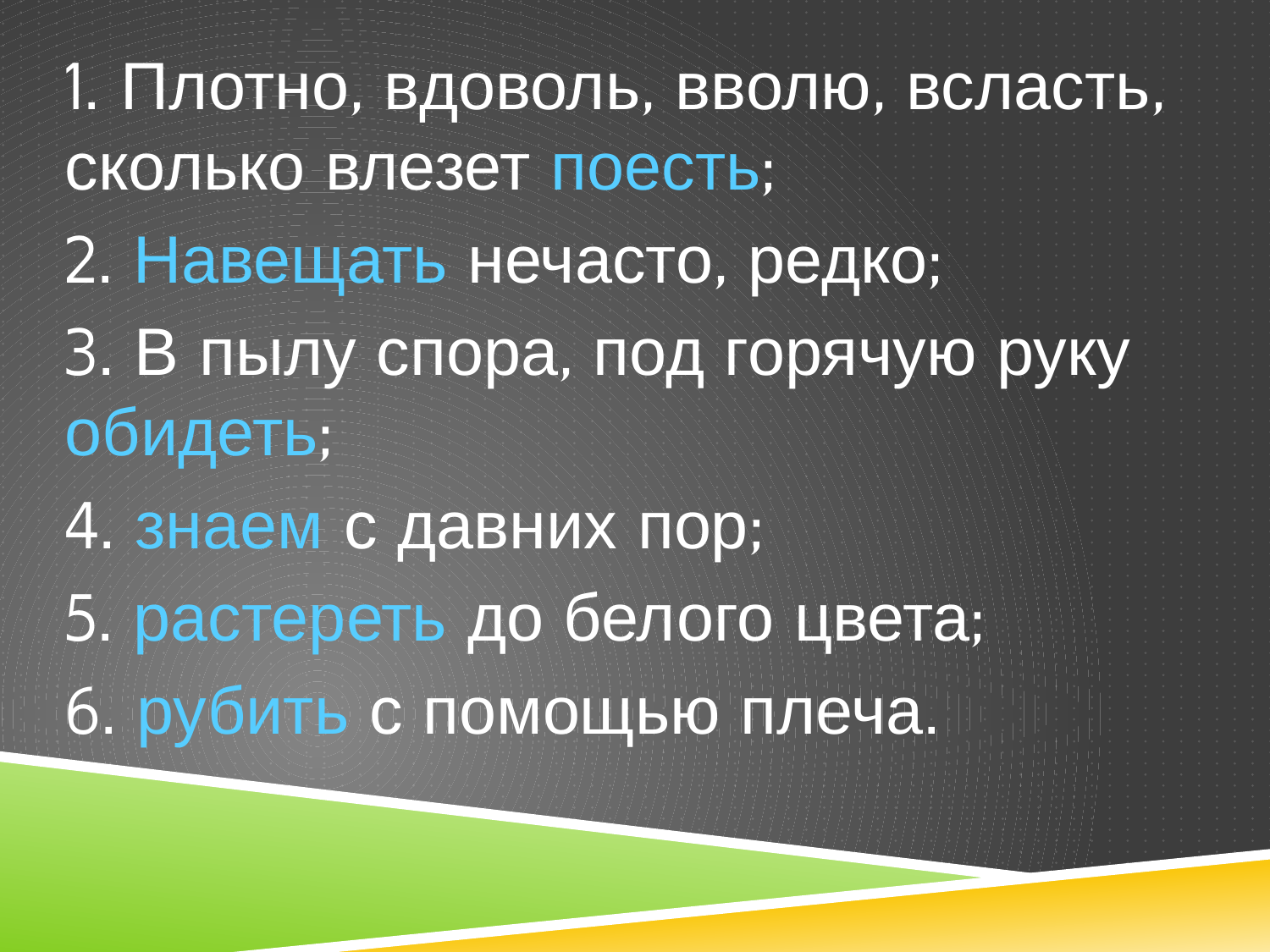

1. Плотно, вдоволь, вволю, всласть, сколько влезет поесть;
2. Навещать нечасто, редко;
3. В пылу спора, под горячую руку обидеть;
4. знаем с давних пор;
5. растереть до белого цвета;
6. рубить с помощью плеча.